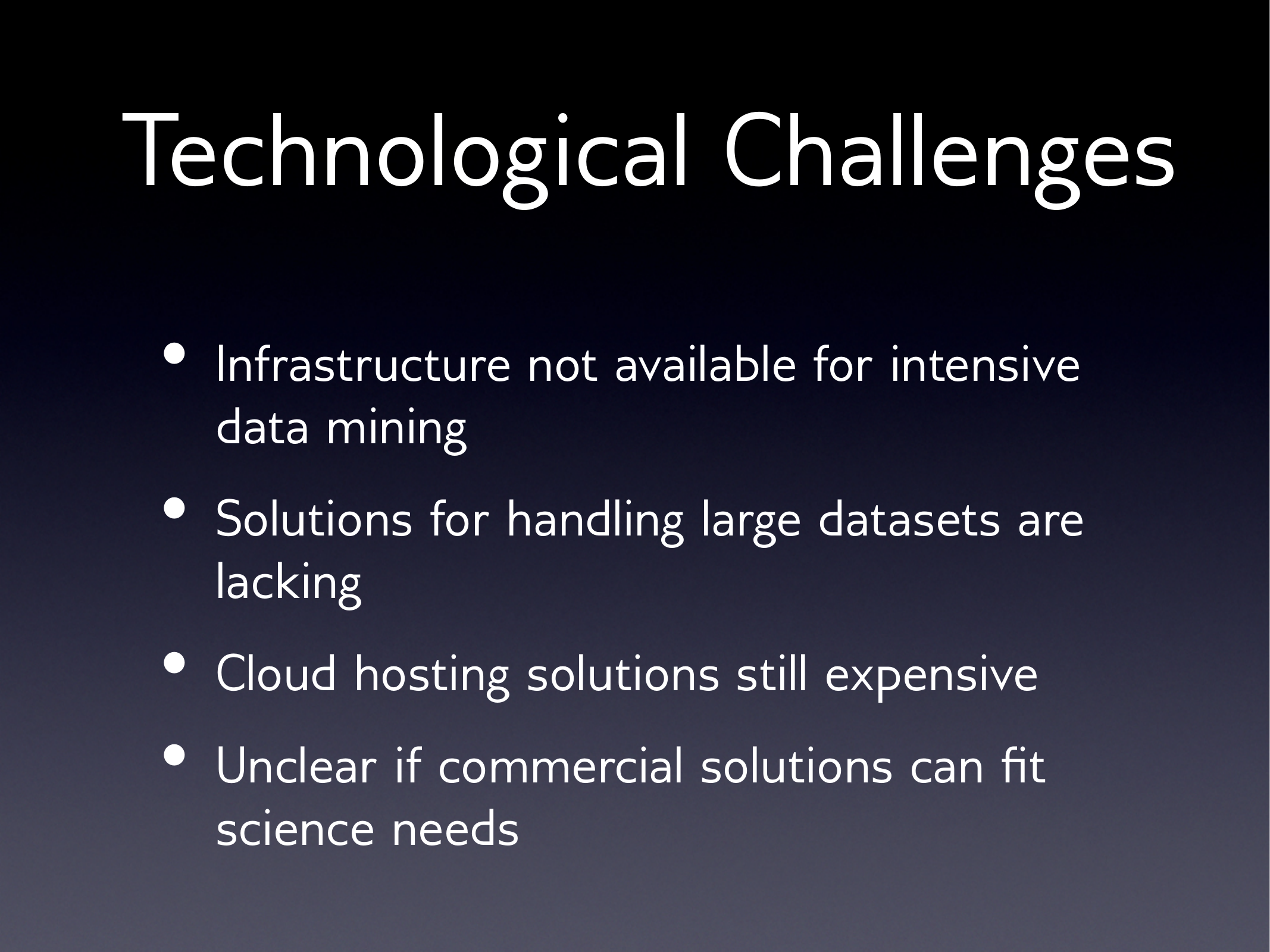

# Technological Challenges
Infrastructure not available for intensive data mining
Solutions for handling large datasets are lacking
Cloud hosting solutions still expensive
Unclear if commercial solutions can fit science needs